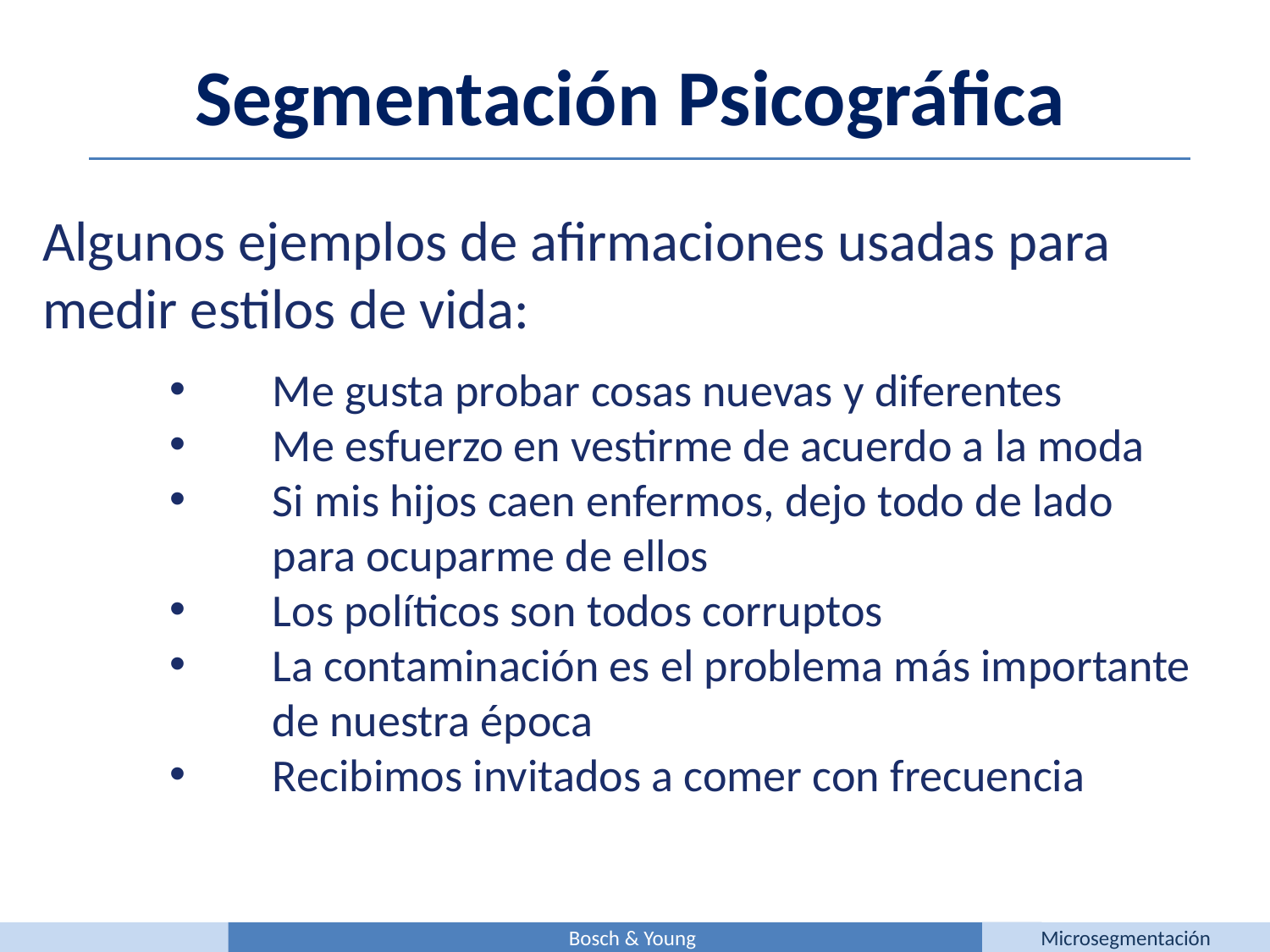

Segmentación Psicográfica
Algunos ejemplos de afirmaciones usadas para
medir estilos de vida:

Me gusta probar cosas nuevas y diferentes
Me esfuerzo en vestirme de acuerdo a la moda
Si mis hijos caen enfermos, dejo todo de lado  para ocuparme de ellos
Los políticos son todos corruptos
La contaminación es el problema más importante de nuestra época
Recibimos invitados a comer con frecuencia

Bosch & Young
Microsegmentación